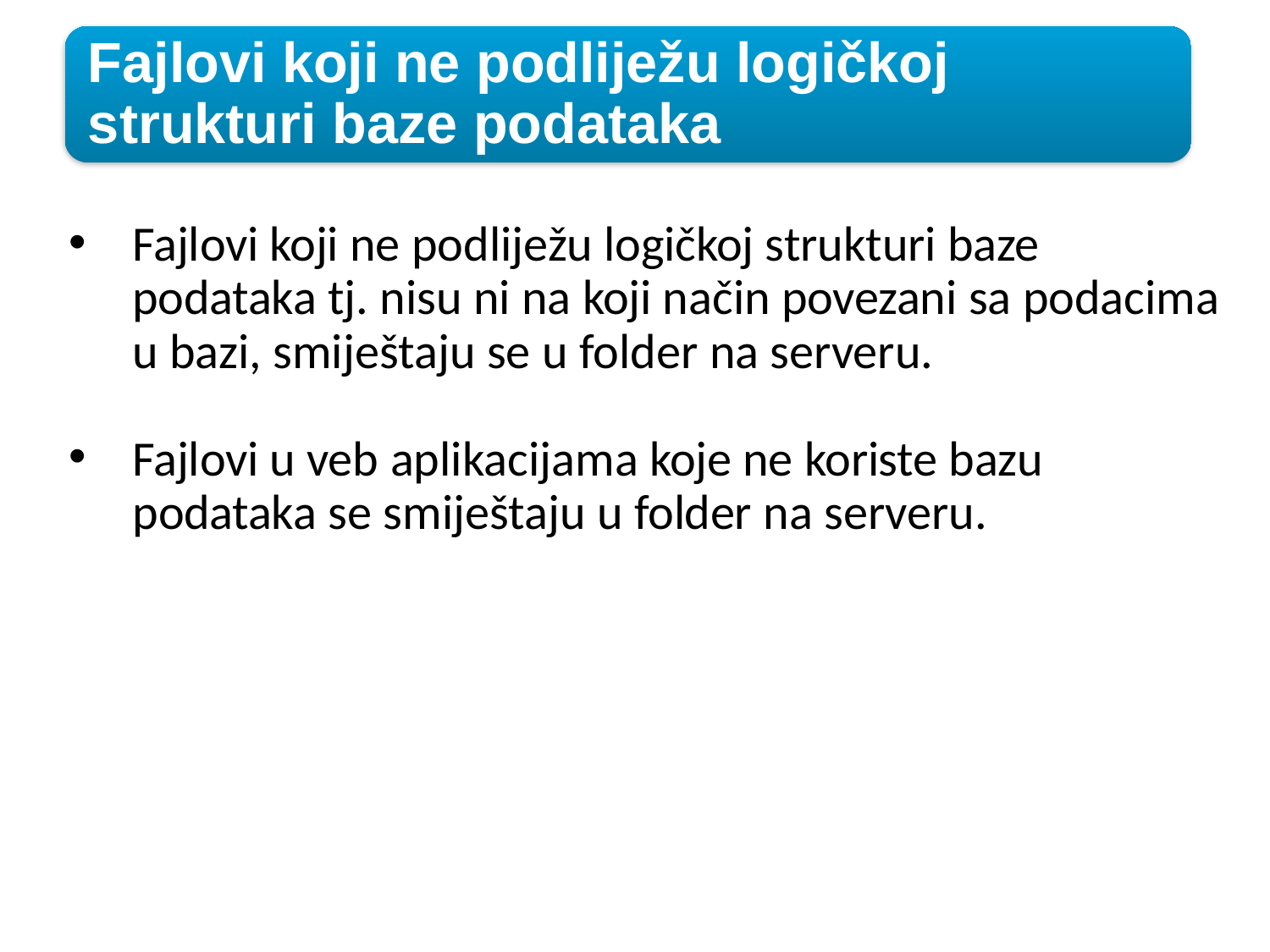

Fajlovi koji ne podliježu logičkoj strukturi baze podataka
Fajlovi koji ne podliježu logičkoj strukturi baze podataka tj. nisu ni na koji način povezani sa podacima u bazi, smiještaju se u folder na serveru.

Fajlovi u veb aplikacijama koje ne koriste bazu  podataka se smiještaju u folder na serveru.